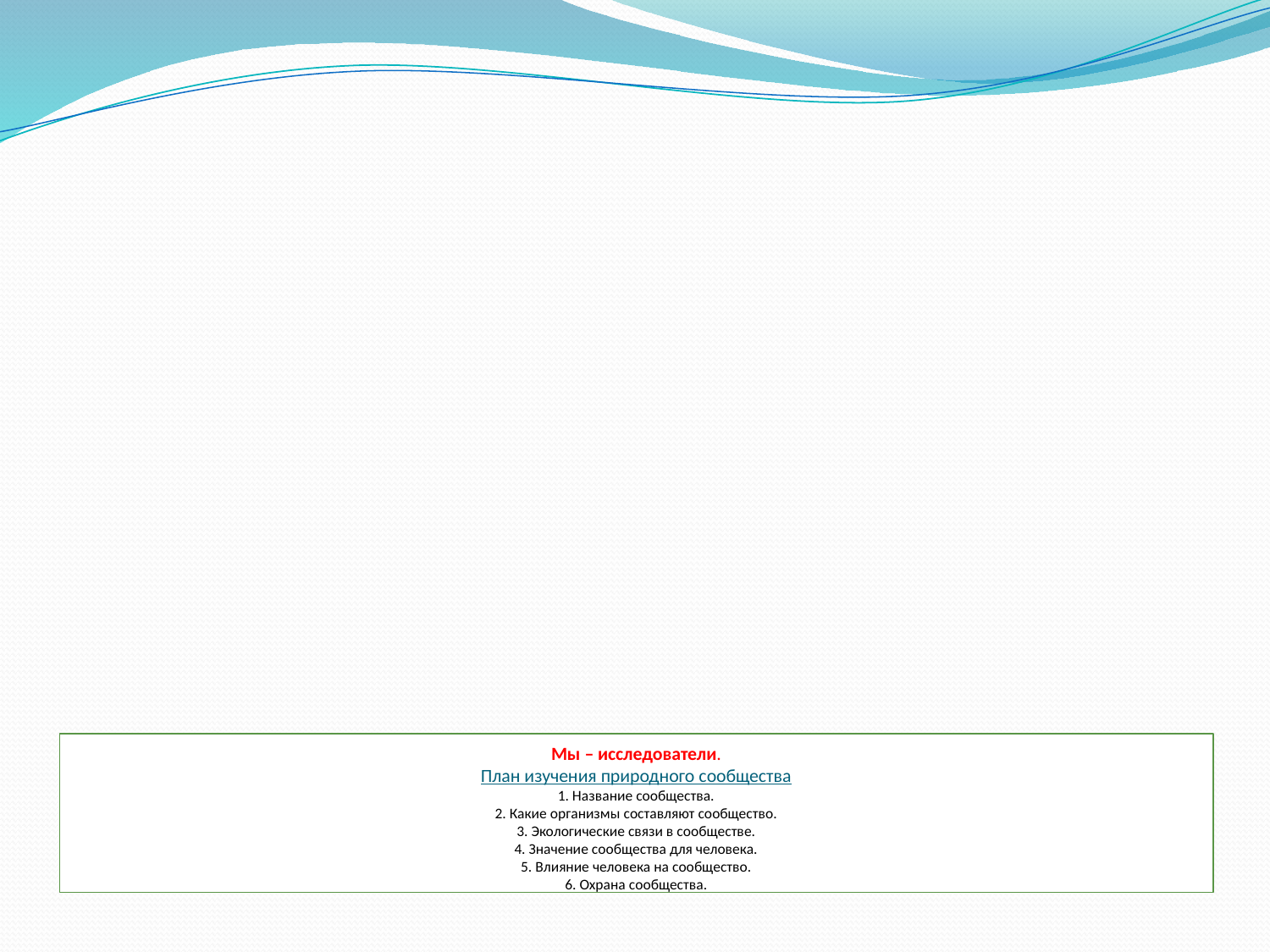

# Мы – исследователи. План изучения природного сообщества 1. Название сообщества. 2. Какие организмы составляют сообщество. 3. Экологические связи в сообществе. 4. Значение сообщества для человека. 5. Влияние человека на сообщество. 6. Охрана сообщества.